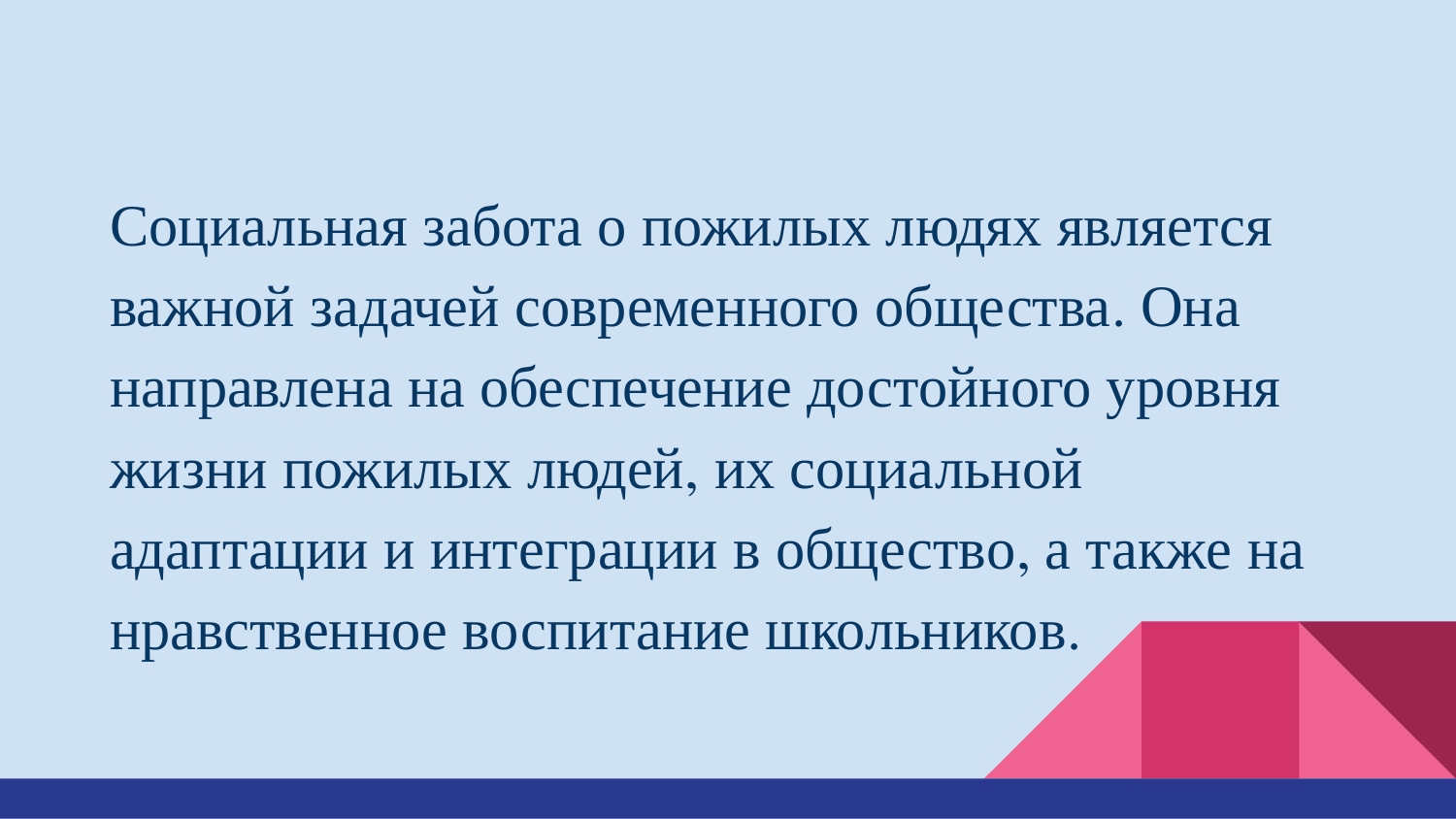

Социальная забота о пожилых людях является важной задачей современного общества. Она направлена на обеспечение достойного уровня жизни пожилых людей, их социальной адаптации и интеграции в общество, а также на нравственное воспитание школьников.